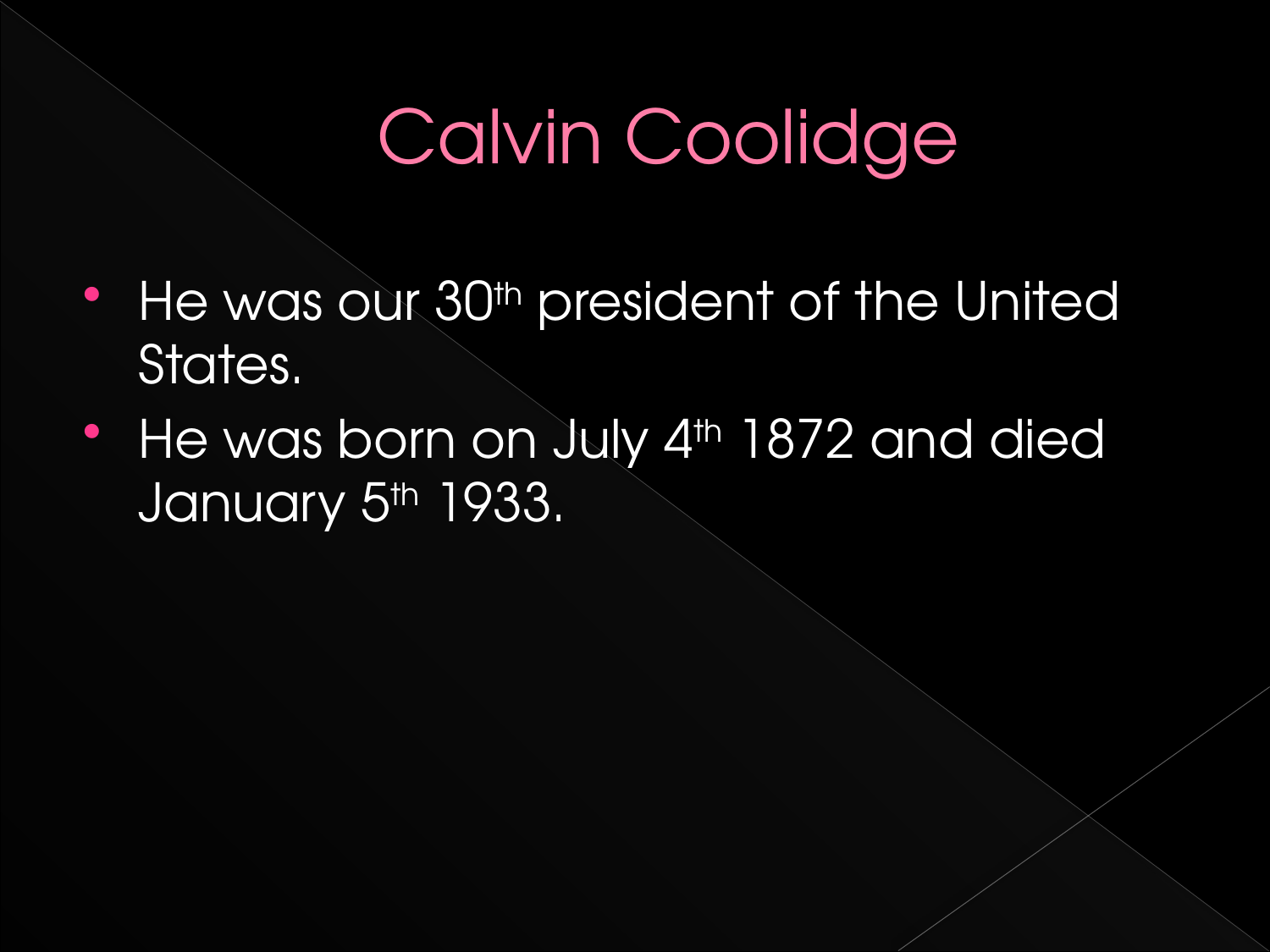

# Calvin Coolidge
He was our 30th president of the United States.
He was born on July 4th 1872 and died January 5th 1933.